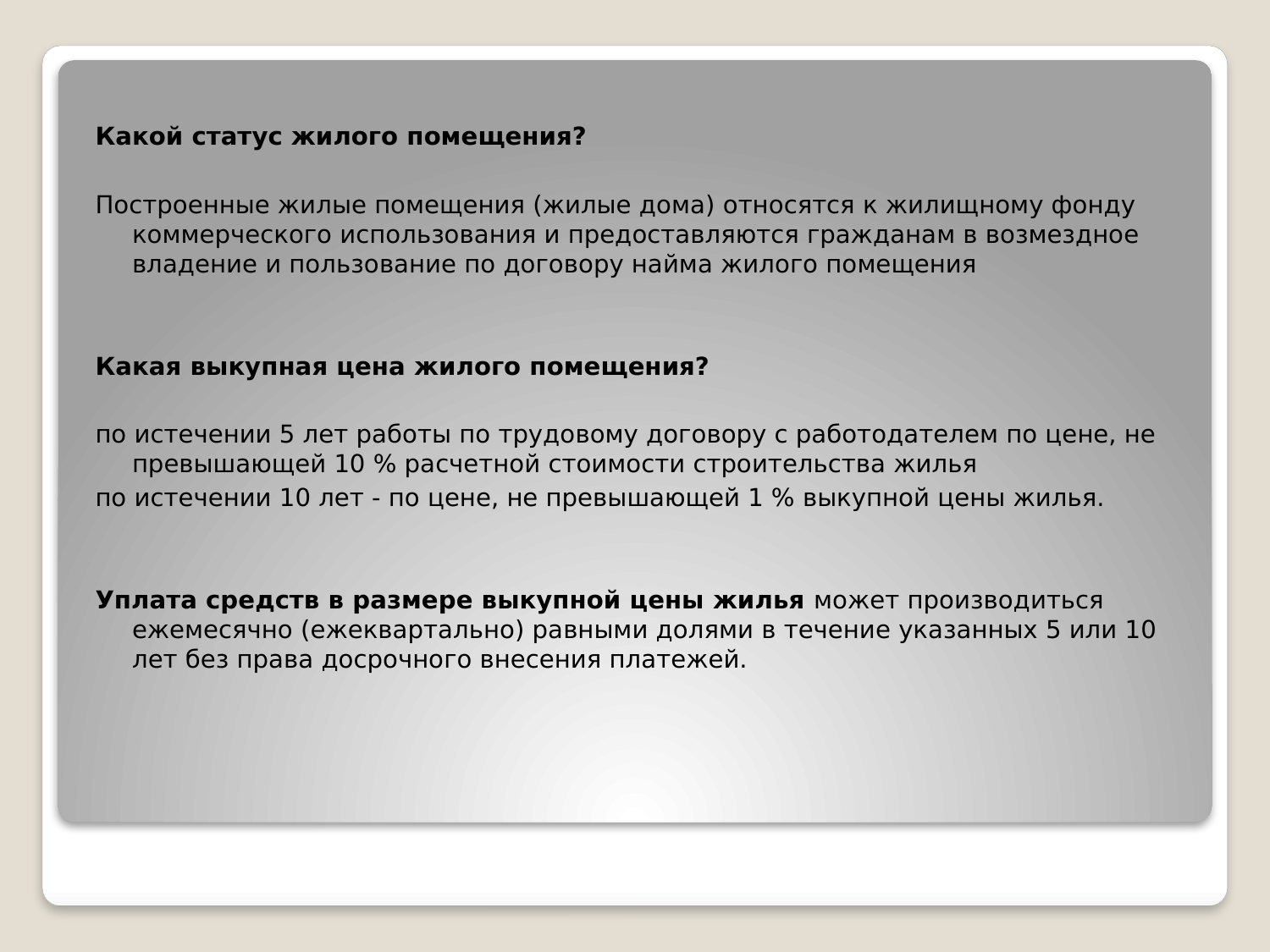

Какой статус жилого помещения?

Построенные жилые помещения (жилые дома) относятся к жилищному фонду коммерческого использования и предоставляются гражданам в возмездное владение и пользование по договору найма жилого помещения

Какая выкупная цена жилого помещения?

по истечении 5 лет работы по трудовому договору с работодателем по цене, не превышающей 10 % расчетной стоимости строительства жилья
по истечении 10 лет - по цене, не превышающей 1 % выкупной цены жилья.

Уплата средств в размере выкупной цены жилья может производиться  ежемесячно (ежеквартально) равными долями в течение указанных 5 или 10 лет без права досрочного внесения платежей.